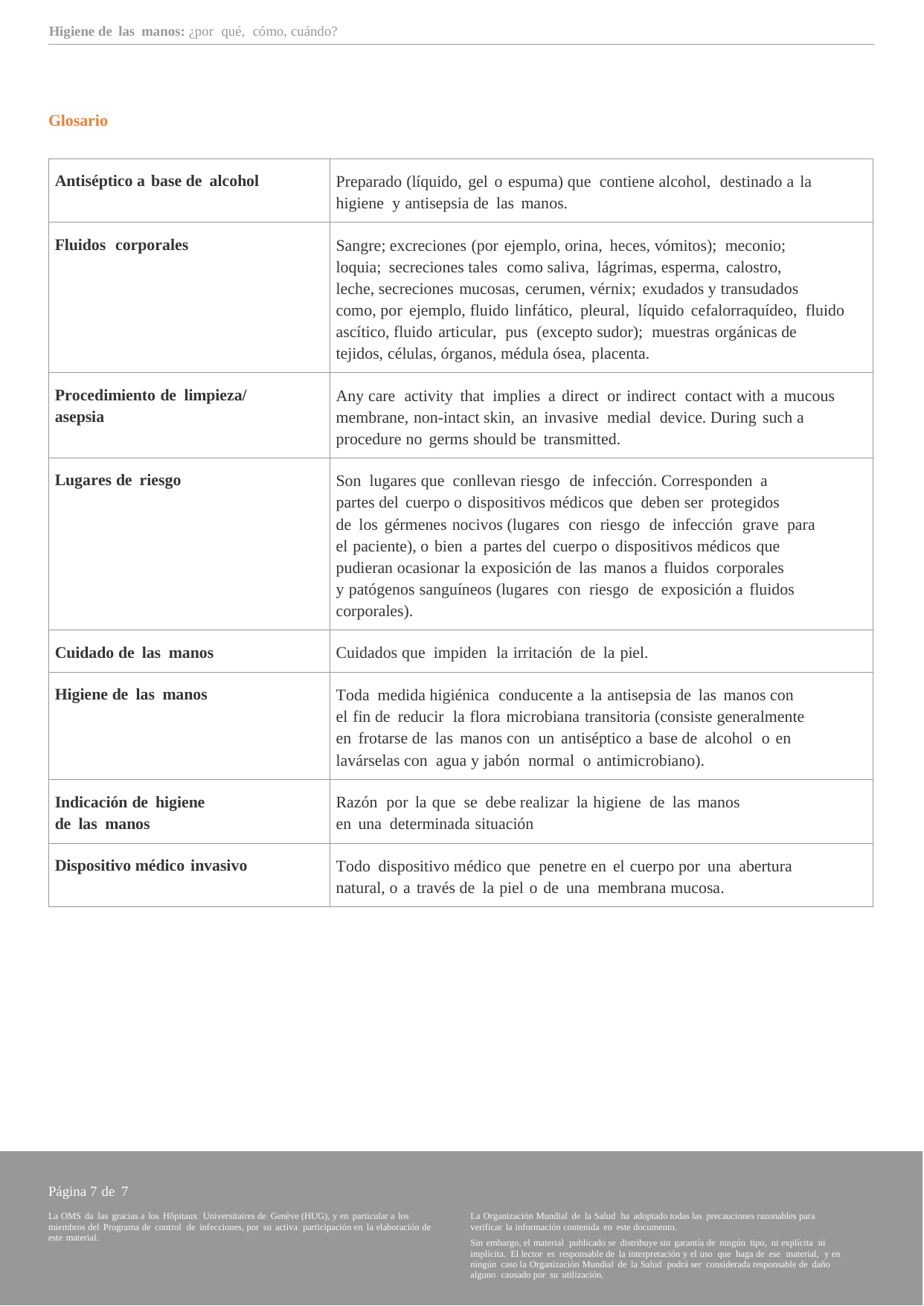

Higiene de las manos: ¿por  qué,  cómo, cuándo?

Glosario

Antiséptico a base de alcohol

Preparado (líquido, gel o espuma) que  contiene alcohol,  destinado a la
higiene  y antisepsia de las manos.

Fluidos  corporales

Sangre; excreciones (por ejemplo, orina, heces, vómitos);  meconio;
loquia; secreciones tales  como saliva, lágrimas, esperma, calostro,
leche, secreciones mucosas, cerumen, vérnix; exudados y transudados
como, por ejemplo, fluido linfático, pleural,  líquido cefalorraquídeo,  fluido
ascítico, fluido articular,  pus  (excepto sudor);  muestras orgánicas de
tejidos, células, órganos, médula ósea, placenta.

Procedimiento de limpieza/
asepsia

Any care  activity that  implies a direct  or indirect  contact with a mucous
membrane, non-intact skin, an invasive  medial  device. During such a
procedure no germs should be transmitted.

Lugares de riesgo

Son lugares que  conllevan riesgo  de infección. Corresponden a
partes del cuerpo o dispositivos médicos que  deben ser protegidos
de los gérmenes nocivos (lugares  con riesgo  de infección  grave  para
el paciente), o bien a partes del cuerpo o dispositivos médicos que
pudieran ocasionar la exposición de las manos a fluidos corporales
y patógenos sanguíneos (lugares  con riesgo  de exposición a fluidos
corporales).

Cuidado de las manos

Cuidados que  impiden  la irritación de la piel.

Higiene de las manos

Toda  medida higiénica  conducente a la antisepsia de las manos con
el fin de reducir  la flora microbiana transitoria (consiste generalmente
en frotarse de las manos con un antiséptico a base de alcohol  o en
lavárselas con agua y jabón  normal  o antimicrobiano).

Indicación de higiene
de las manos

Razón  por la que  se debe realizar la higiene  de las manos
en una determinada situación

Dispositivo médico invasivo

Todo dispositivo médico que  penetre en el cuerpo por una abertura
natural, o a través de la piel o de una membrana mucosa.

Página 7 de 7
La OMS da las gracias a los Hôpitaux  Universitaires de Genève (HUG), y en particular a los miembros del Programa de control  de infecciones, por su activa  participación en la elaboración de este material.
La Organización Mundial de la Salud  ha adoptado todas las precauciones razonables para verificar la información contenida en este documento.
Sin embargo, el material  publicado se distribuye sin garantía de ningún tipo, ni explícita  ni implícita. El lector  es responsable de la interpretación y el uso  que  haga de ese  material,  y en ningún caso la Organización Mundial de la Salud  podrá ser considerada responsable de daño alguno  causado por su utilización.